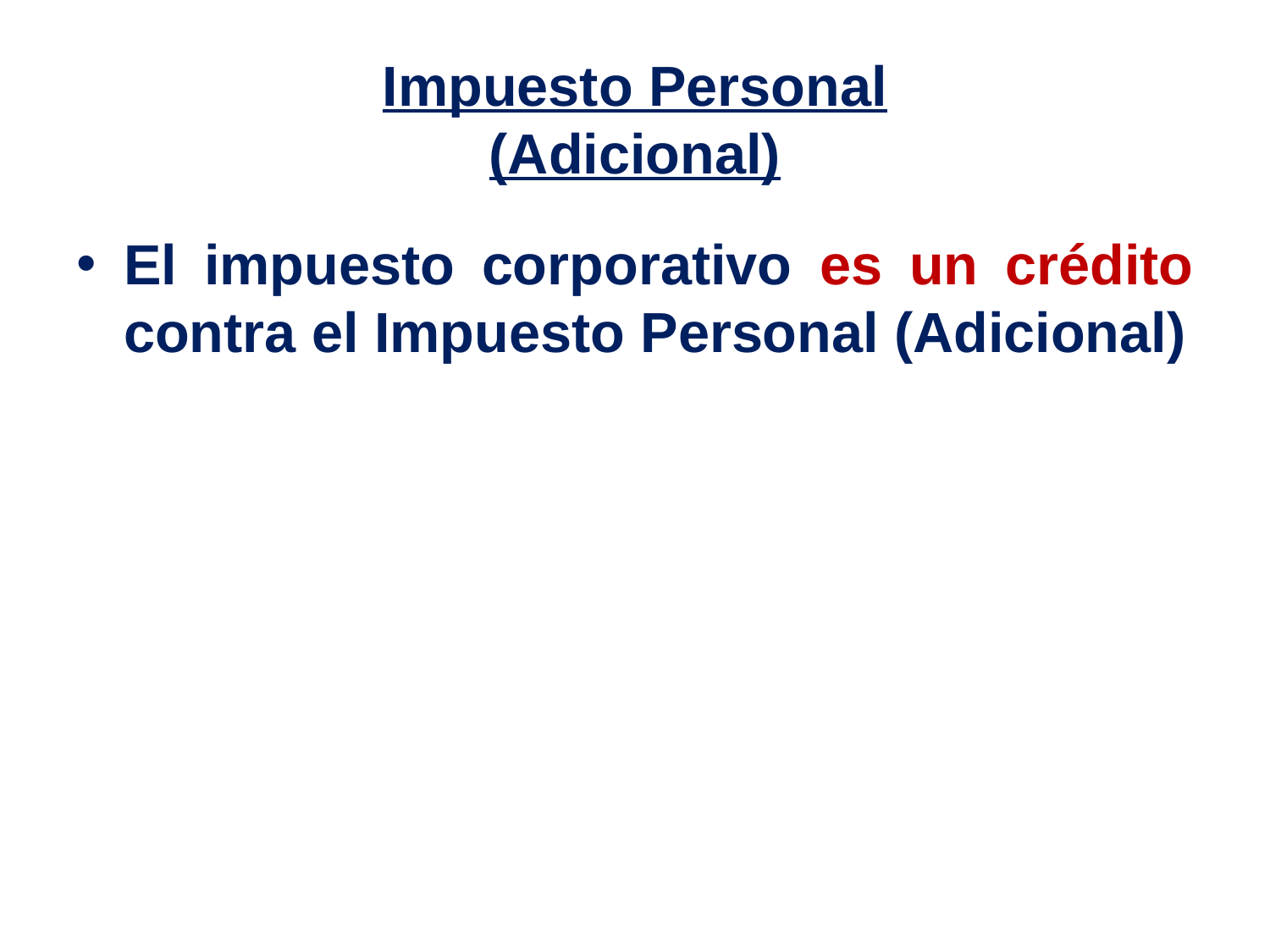

# Impuesto Personal (Adicional)
El impuesto corporativo es un crédito contra el Impuesto Personal (Adicional)